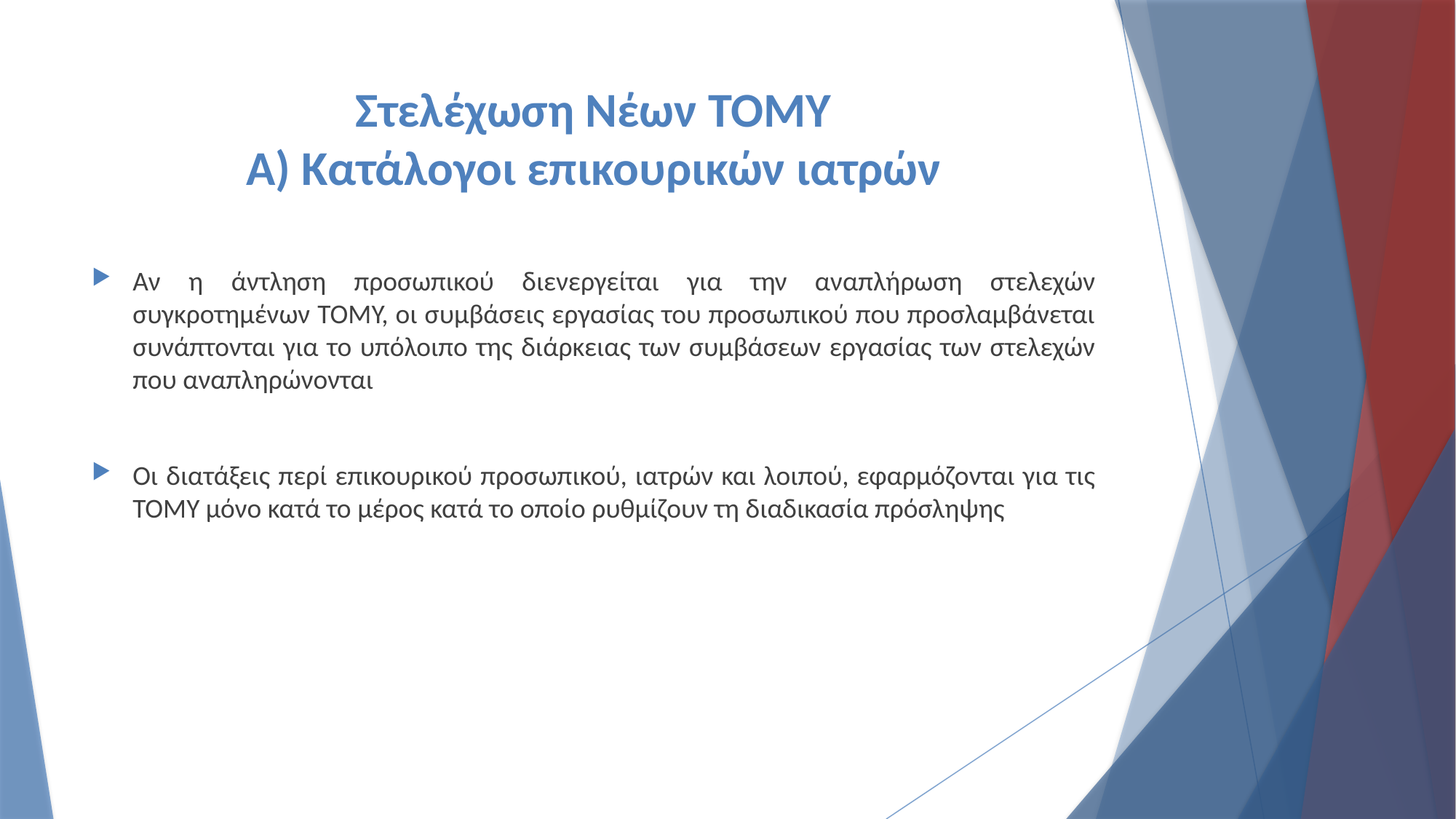

# Στελέχωση Νέων ΤΟΜΥ Α) Κατάλογοι επικουρικών ιατρών
Αν η άντληση προσωπικού διενεργείται για την αναπλήρωση στελεχών συγκροτημένων ΤΟΜΥ, οι συμβάσεις εργασίας του προσωπικού που προσλαμβάνεται συνάπτονται για το υπόλοιπο της διάρκειας των συμβάσεων εργασίας των στελεχών που αναπληρώνονται

Οι διατάξεις περί επικουρικού προσωπικού, ιατρών και λοιπού, εφαρμόζονται για τις ΤΟΜΥ μόνο κατά το μέρος κατά το οποίο ρυθμίζουν τη διαδικασία πρόσληψης